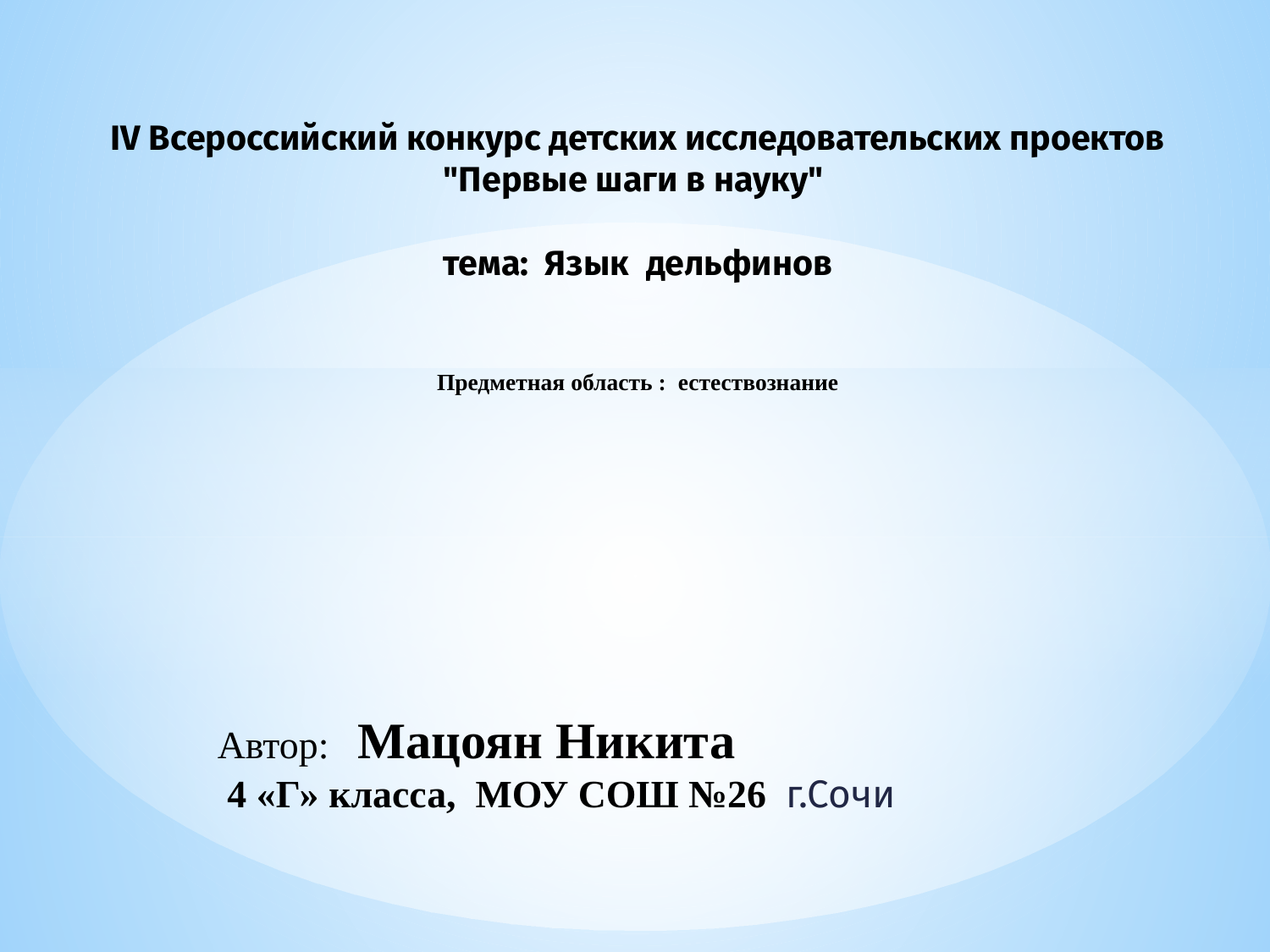

# IV Всероссийский конкурс детских исследовательских проектов "Первые шаги в науку" тема:  Язык  дельфинов Предметная область :  естествознание
Автор:   Мацоян Никита
 4 «Г» класса,  МОУ СОШ №26  г.Сочи